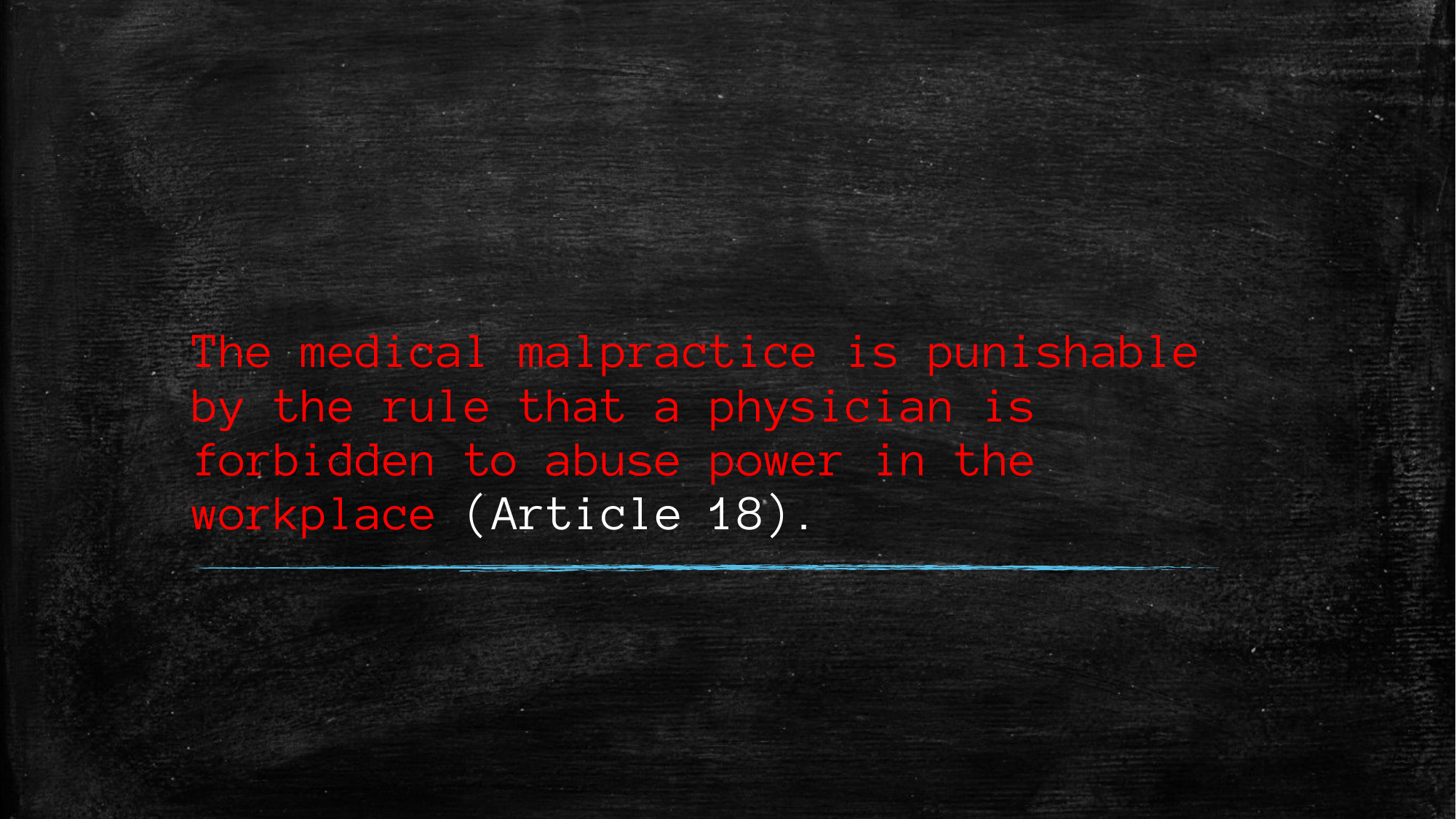

# The medical malpractice is punishable by the rule that a physician is forbidden to abuse power in the workplace (Article 18).